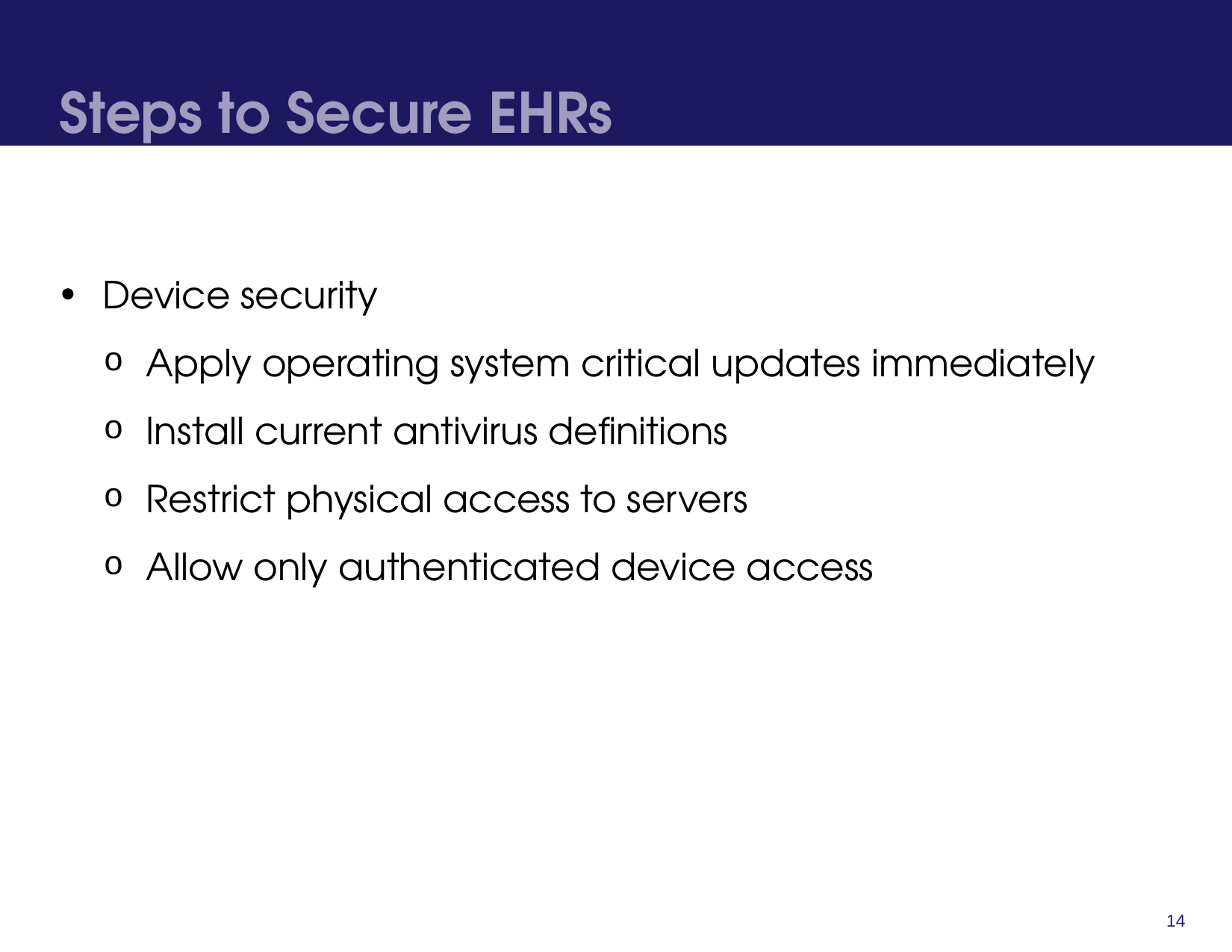

# Steps to Secure EHRs
Device security
Apply operating system critical updates immediately
Install current antivirus definitions
Restrict physical access to servers
Allow only authenticated device access
14